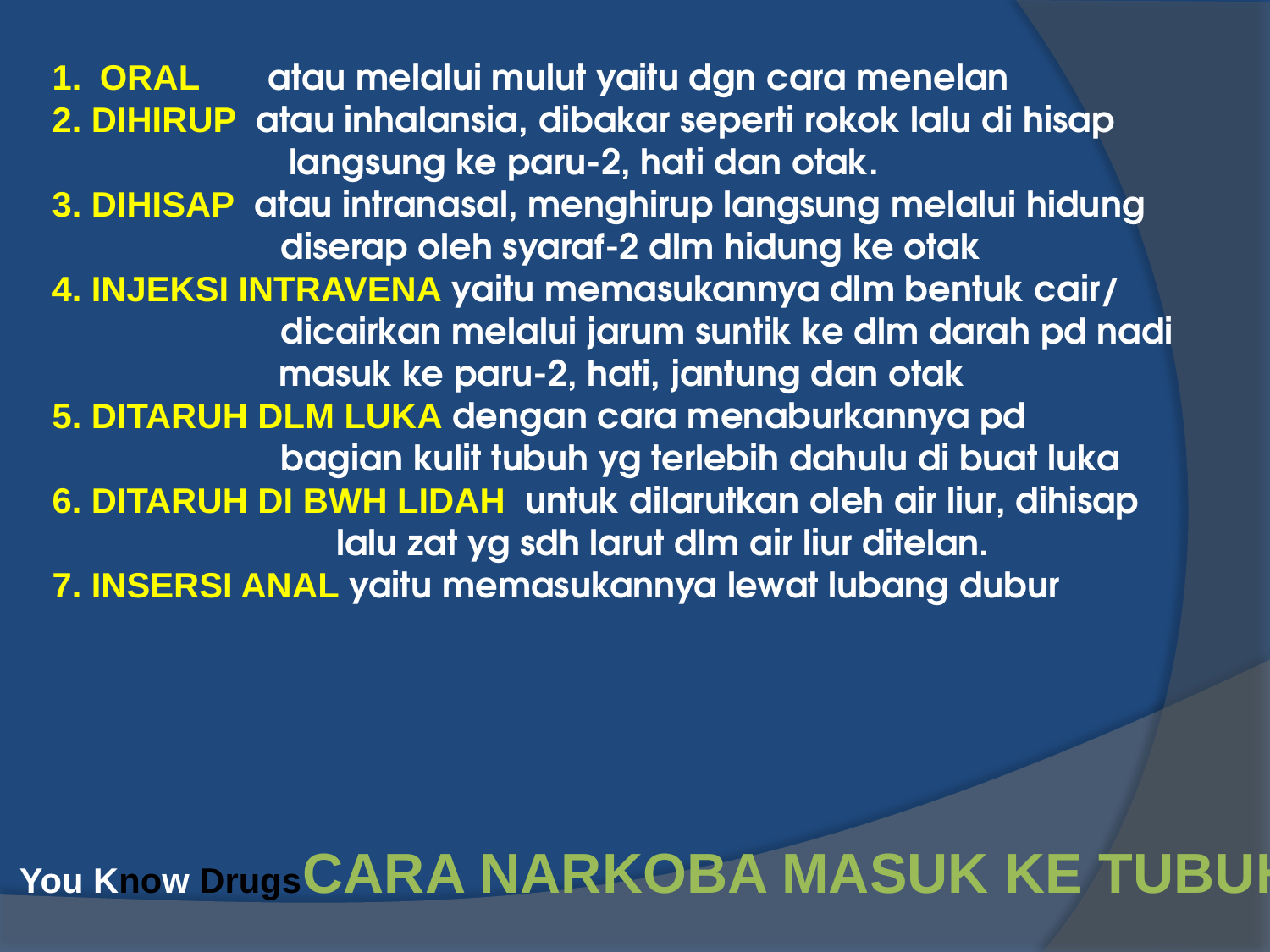

ORAL       atau melalui mulut yaitu dgn cara menelan
2. DIHIRUP  atau inhalansia, dibakar seperti rokok lalu di hisap
	                   langsung ke paru-2, hati dan otak.
3. DIHISAP  atau intranasal, menghirup langsung melalui hidung
                       diserap oleh syaraf-2 dlm hidung ke otak
4. INJEKSI INTRAVENA yaitu memasukannya dlm bentuk cair/
                       dicairkan melalui jarum suntik ke dlm darah pd nadi
	                  masuk ke paru-2, hati, jantung dan otak
5. DITARUH DLM LUKA dengan cara menaburkannya pd
                       bagian kulit tubuh yg terlebih dahulu di buat luka
6. DITARUH DI BWH LIDAH  untuk dilarutkan oleh air liur, dihisap	           lalu zat yg sdh larut dlm air liur ditelan.
7. INSERSI ANAL yaitu memasukannya lewat lubang dubur
CARA NARKOBA MASUK KE TUBUH
You Know Drugs